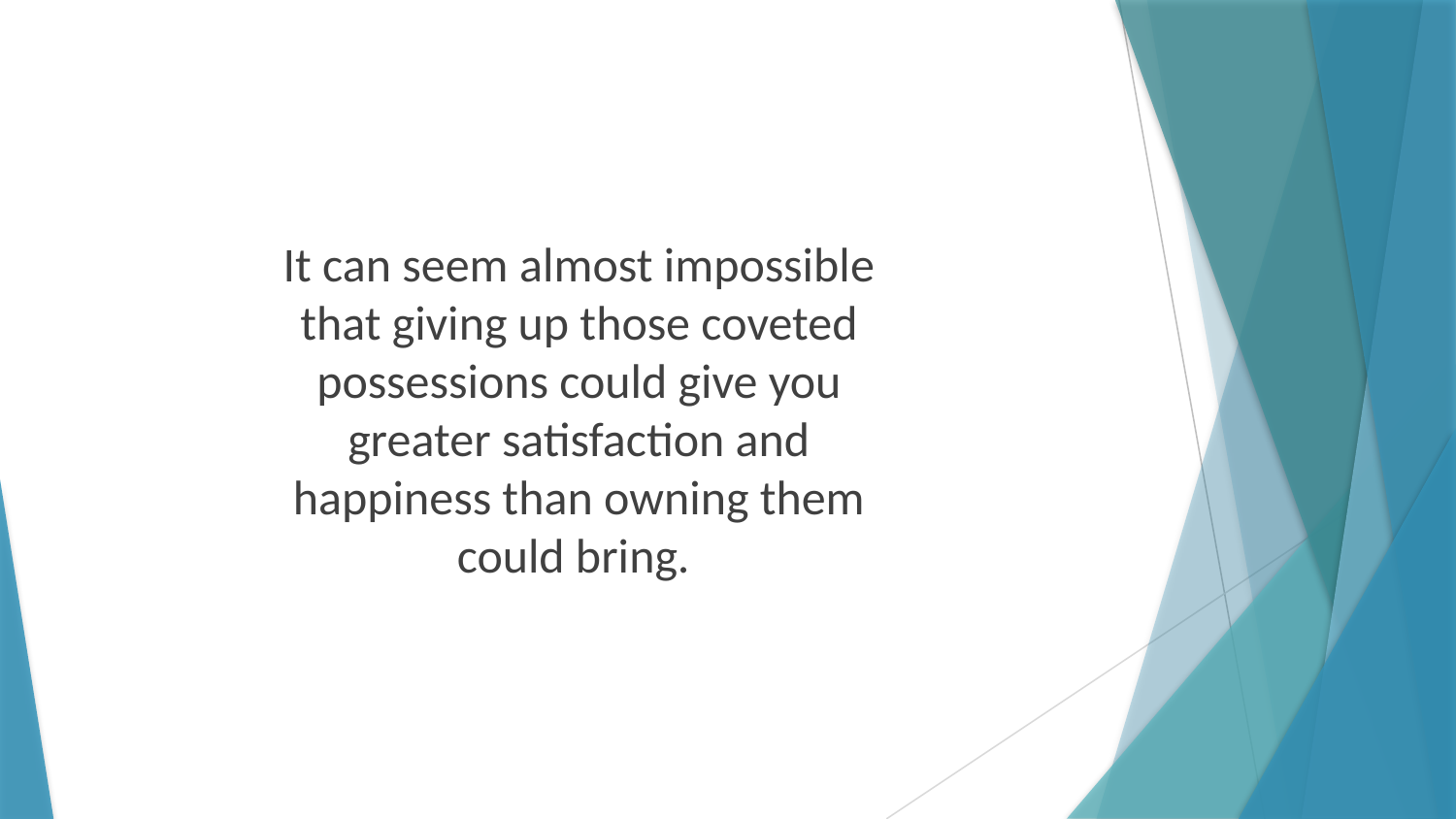

It can seem almost impossible that giving up those coveted possessions could give you greater satisfaction and happiness than owning them could bring.